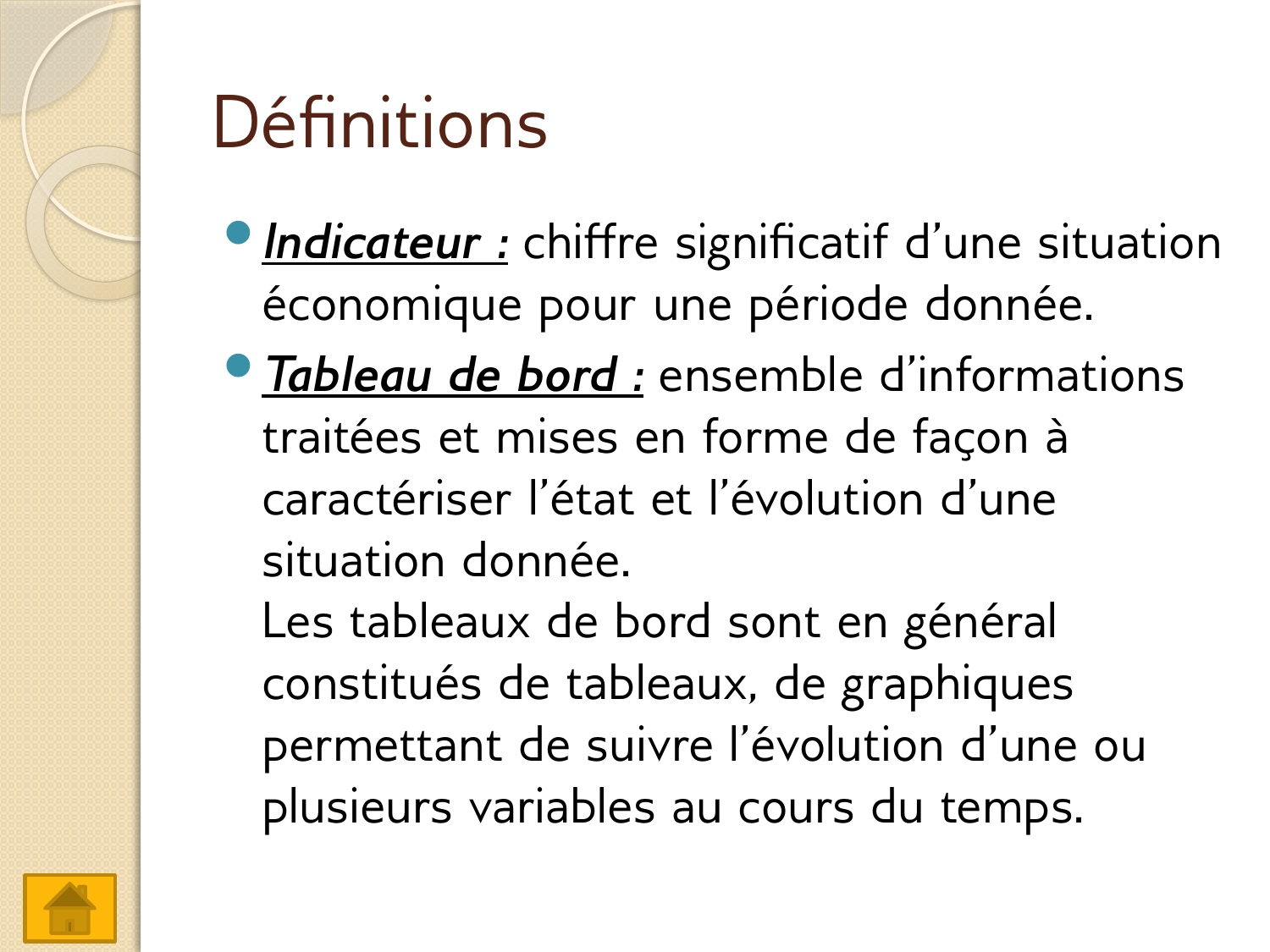

# Définitions
Indicateur : chiffre significatif d’une situation économique pour une période donnée.
Tableau de bord : ensemble d’informations traitées et mises en forme de façon à caractériser l’état et l’évolution d’une situation donnée.
Les tableaux de bord sont en général constitués de tableaux, de graphiques permettant de suivre l’évolution d’une ou plusieurs variables au cours du temps.